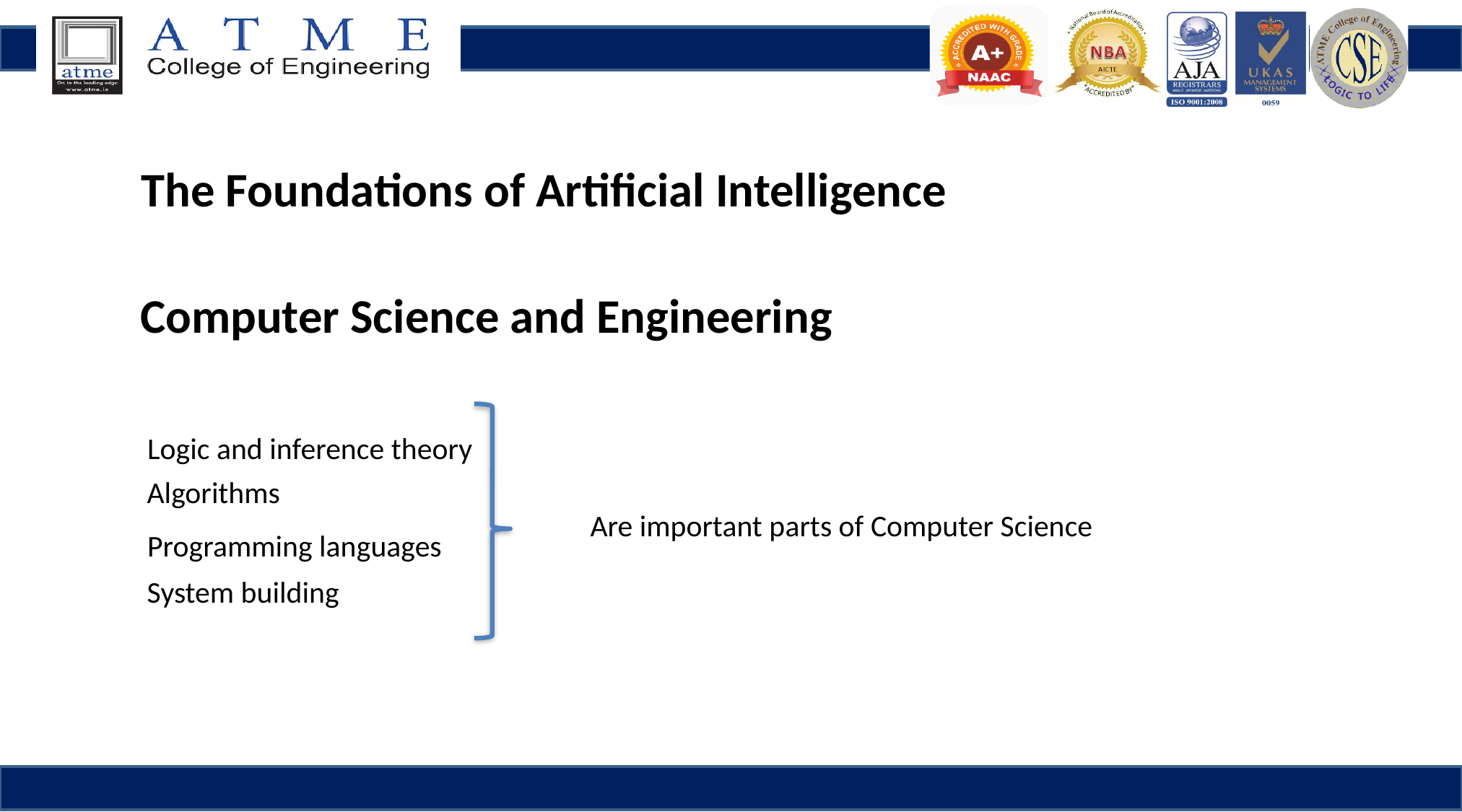

The Foundations of Artificial Intelligence
Computer Science and Engineering

Logic and inference theory
Algorithms
Are important parts of Computer Science
Programming languages
System building